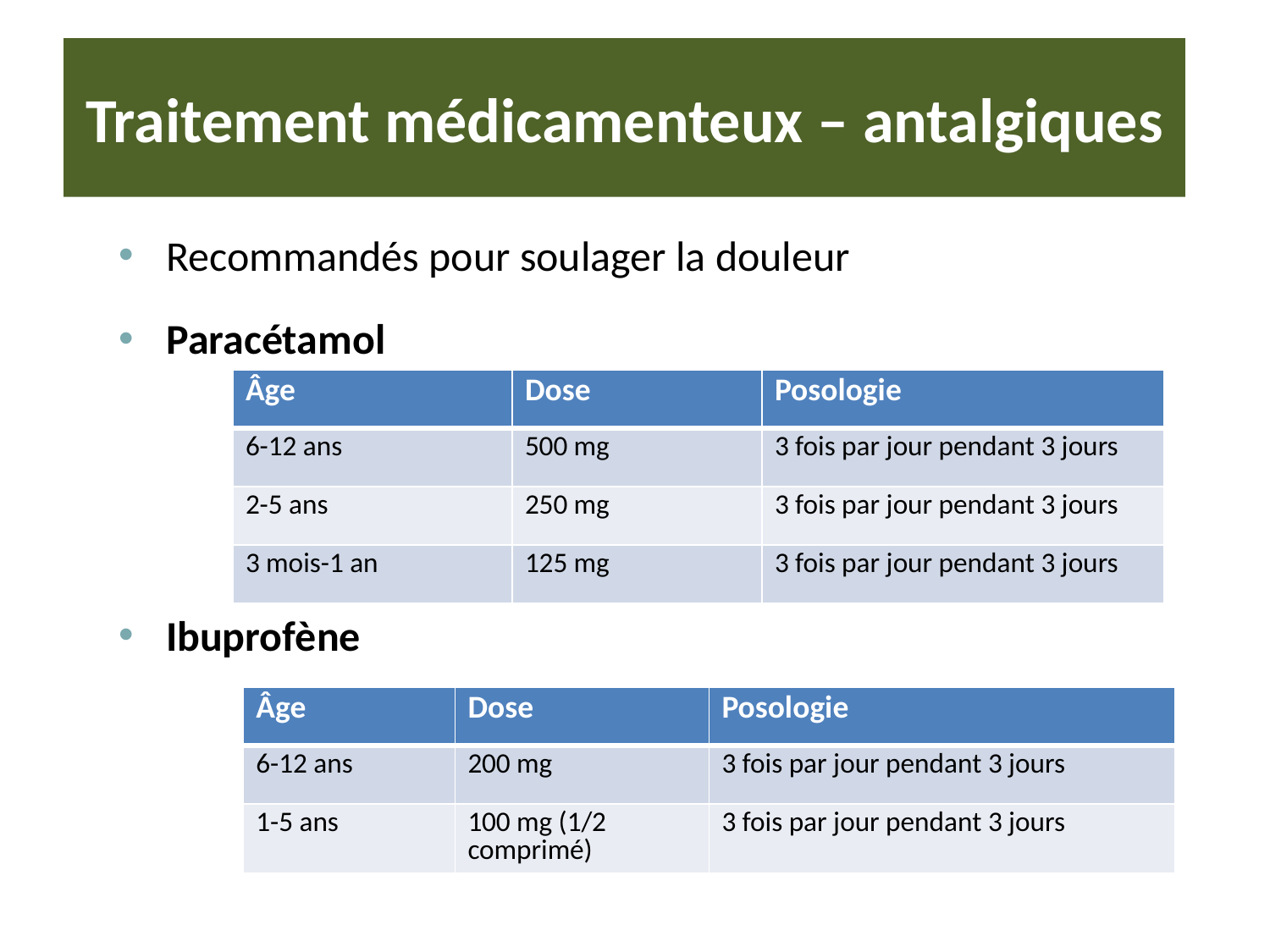

# Traitement médicamenteux – antalgiques
Recommandés pour soulager la douleur

Paracétamol

Ibuprofène

| Âge | Dose | Posologie |
| --- | --- | --- |
| 6-12 ans | 500 mg | 3 fois par jour pendant 3 jours |
| 2-5 ans | 250 mg | 3 fois par jour pendant 3 jours |
| 3 mois-1 an | 125 mg | 3 fois par jour pendant 3 jours |
| Âge | Dose | Posologie |
| --- | --- | --- |
| 6-12 ans | 200 mg | 3 fois par jour pendant 3 jours |
| 1-5 ans | 100 mg (1/2 comprimé) | 3 fois par jour pendant 3 jours |